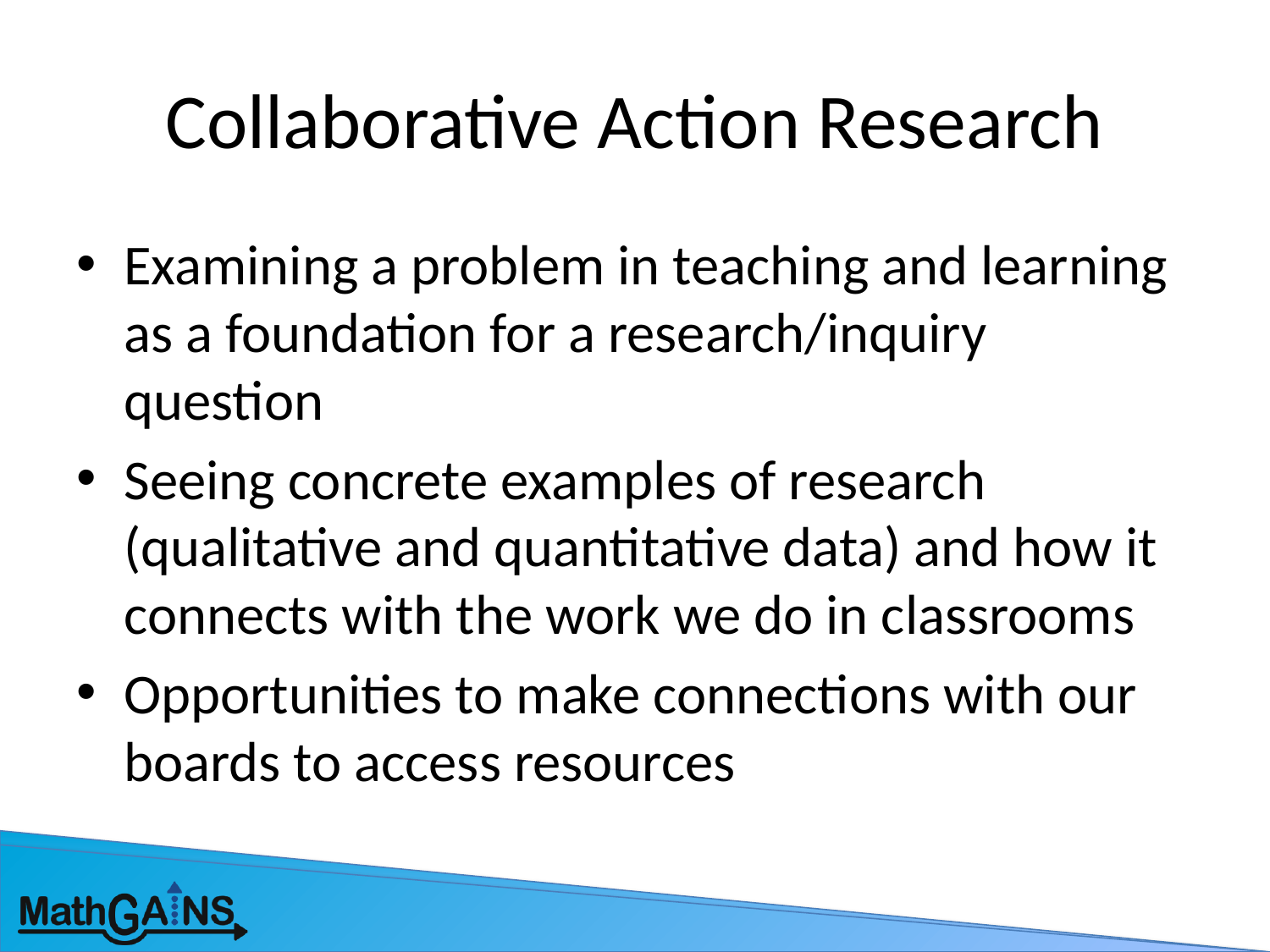

# Collaborative Action Research
Examining a problem in teaching and learning as a foundation for a research/inquiry question
Seeing concrete examples of research (qualitative and quantitative data) and how it connects with the work we do in classrooms
Opportunities to make connections with our boards to access resources